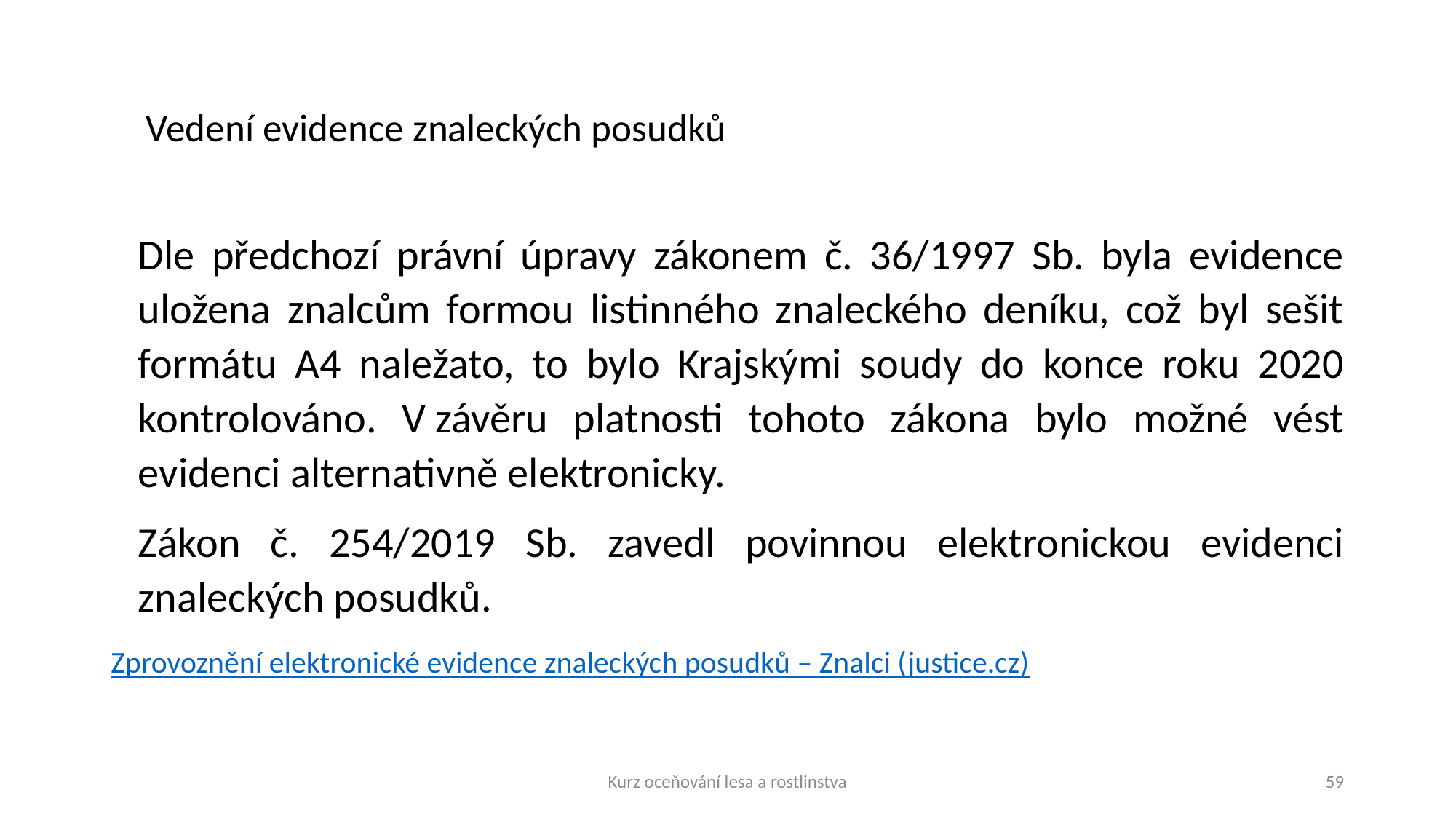

# Vedení evidence znaleckých posudků
Dle předchozí právní úpravy zákonem č. 36/1997 Sb. byla evidence uložena znalcům formou listinného znaleckého deníku, což byl sešit formátu A4 naležato, to bylo Krajskými soudy do konce roku 2020 kontrolováno. V závěru platnosti tohoto zákona bylo možné vést evidenci alternativně elektronicky.
Zákon č. 254/2019 Sb. zavedl povinnou elektronickou evidenci znaleckých posudků.
Zprovoznění elektronické evidence znaleckých posudků – Znalci (justice.cz)

Kurz oceňování lesa a rostlinstva
59